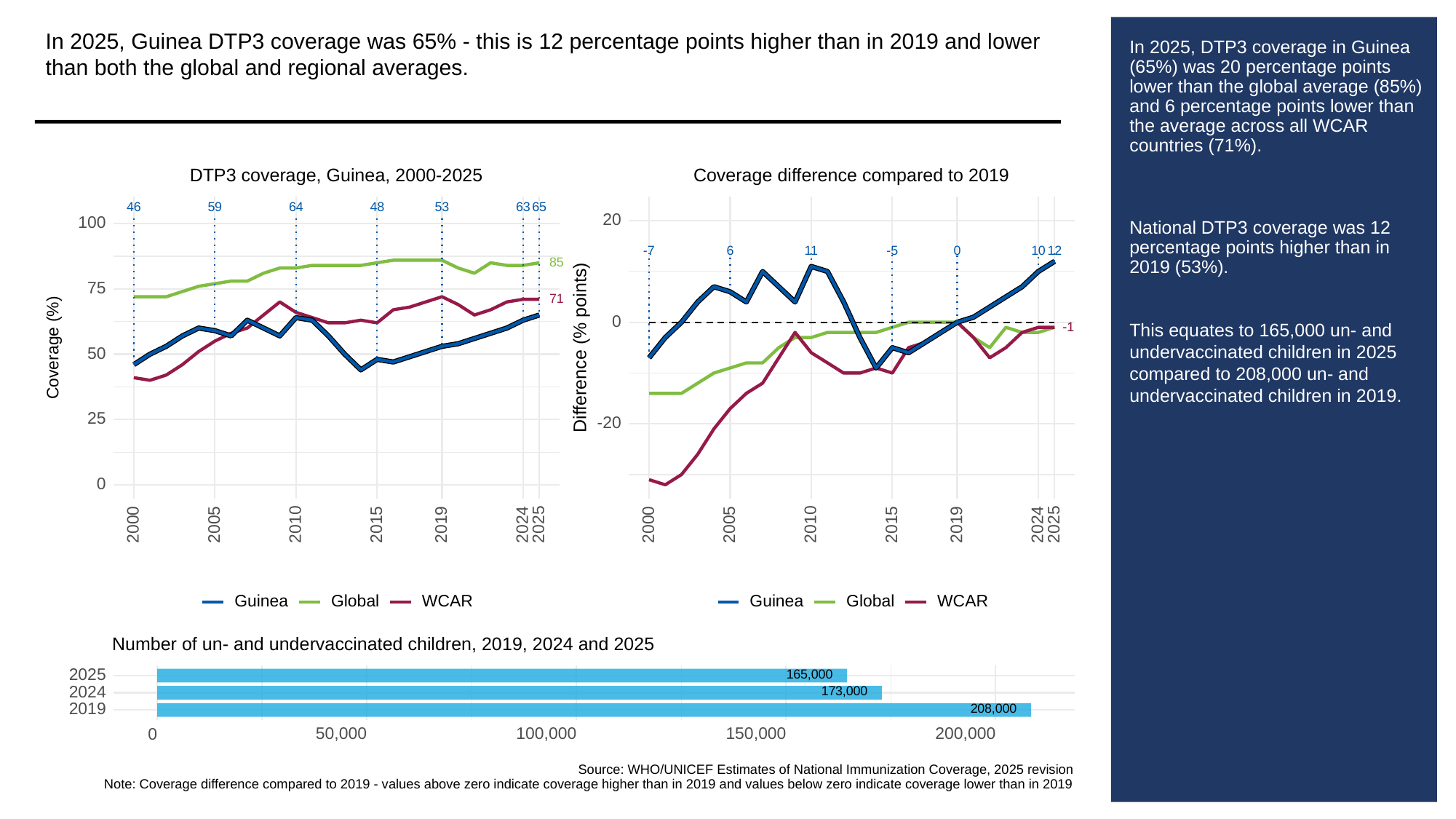

In 2025, Guinea DTP3 coverage was 65% - this is 12 percentage points higher than in 2019 and lower than both the global and regional averages.
# In 2025, DTP3 coverage in Guinea (65%) was 20 percentage points lower than the global average (85%) and 6 percentage points lower than the average across all WCAR countries (71%).

National DTP3 coverage was 12 percentage points higher than in 2019 (53%).

This equates to 165,000 un- and undervaccinated children in 2025 compared to 208,000 un- and undervaccinated children in 2019.

DTP3 coverage, Guinea, 2000-2025
Coverage difference compared to 2019

53
63
46
59
64
48
65
20
100

6
0
10
11
12
-5
-7

85

75

71

0

-1
-1
Difference (% points)
Coverage (%)
50

25
-20

0

2000
2005
2010
2015
2019
2024
2025
2000
2005
2010
2015
2019
2024
2025
Guinea
Global
WCAR
Guinea
Global
WCAR

Number of un- and undervaccinated children, 2019, 2024 and 2025

165,000
2025

173,000
2024

208,000
2019

50,000
100,000
150,000
200,000
0
Source: WHO/UNICEF Estimates of National Immunization Coverage, 2025 revision
Note: Coverage difference compared to 2019 - values above zero indicate coverage higher than in 2019 and values below zero indicate coverage lower than in 2019